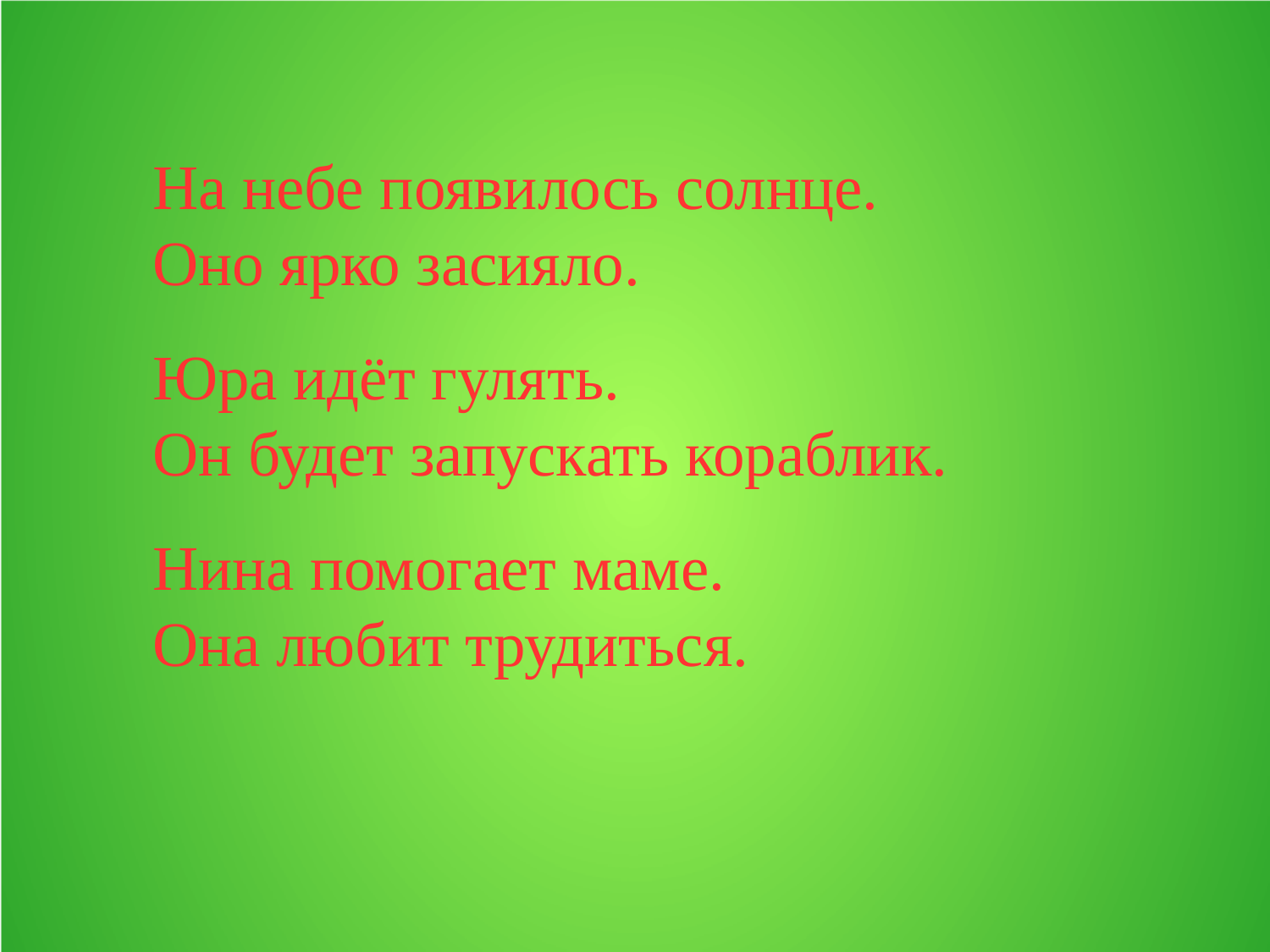

На небе появилось солнце.
Оно ярко засияло.

Юра идёт гулять.
Он будет запускать кораблик.

Нина помогает маме.
Она любит трудиться.